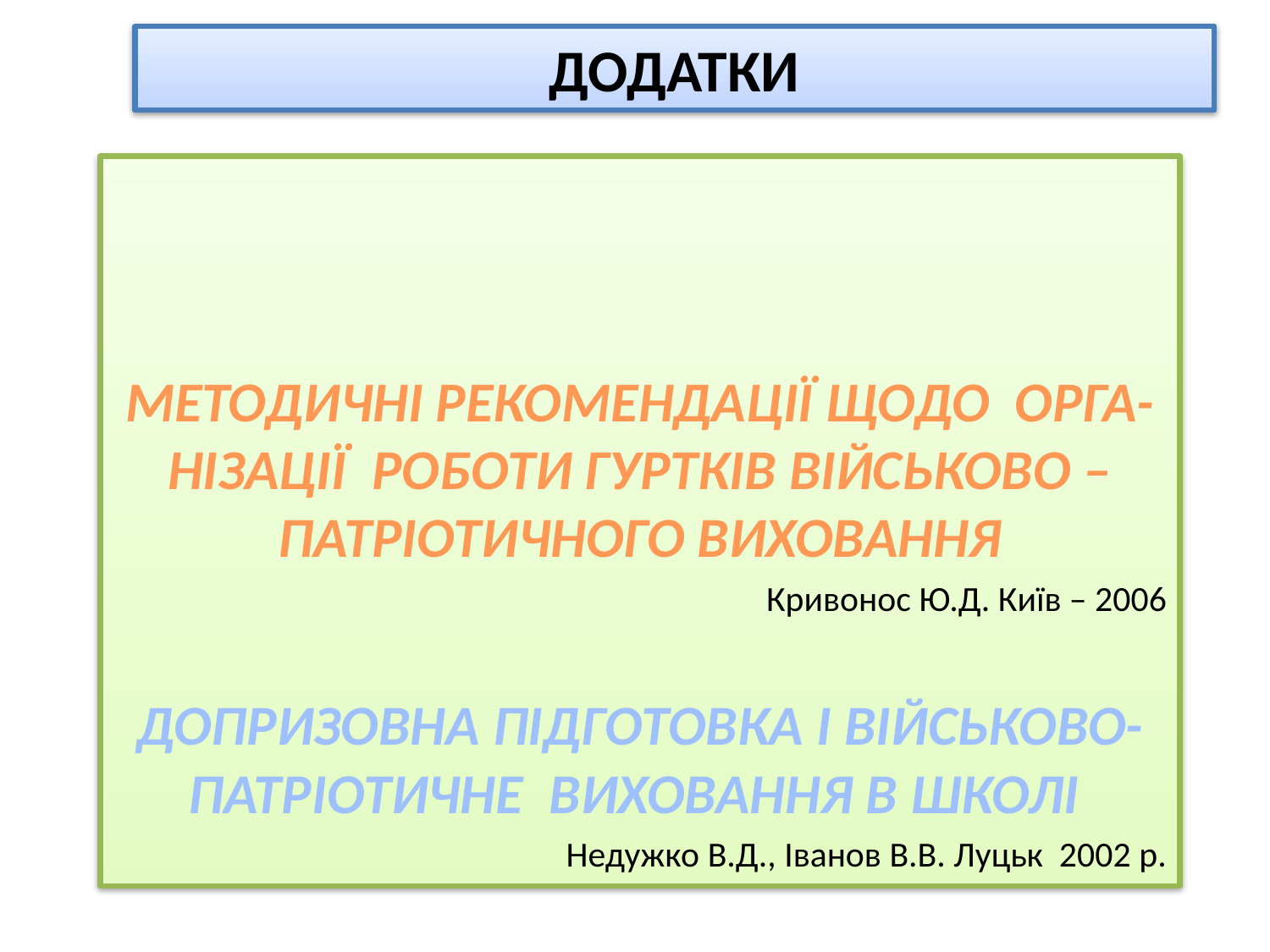

# ДОДАТКИ

МЕТОДИЧНІ РЕКОМЕНДАЦІЇ ЩОДО  ОРГА-НІЗАЦІЇ  РОБОТИ ГУРТКІВ ВІЙСЬКОВО – ПАТРІОТИЧНОГО ВИХОВАННЯ
Кривонос Ю.Д. Київ – 2006

ДОПРИЗОВНА ПІДГОТОВКА І ВІЙСЬКОВО-ПАТРІОТИЧНЕ  ВИХОВАННЯ В ШКОЛІ
Недужко В.Д., Іванов В.В. Луцьк  2002 р.